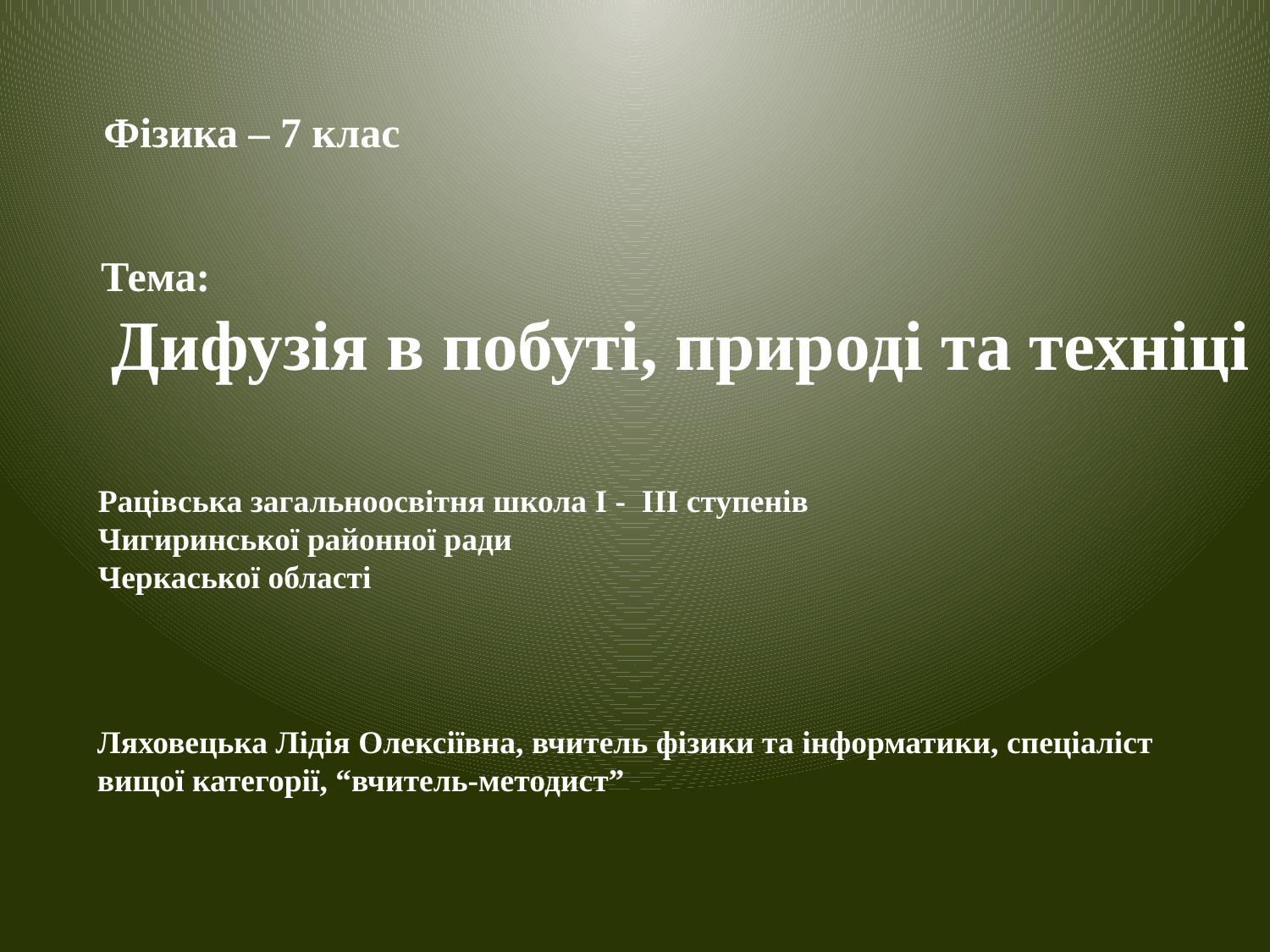

Фізика – 7 клас
Тема:
 Дифузія в побуті, природі та техніці
Рацівська загальноосвітня школа І -  ІІІ ступенів
Чигиринської районної ради
Черкаської області
Ляховецька Лідія Олексіївна, вчитель фізики та інформатики, спеціаліст  вищої категорії, “вчитель-методист”